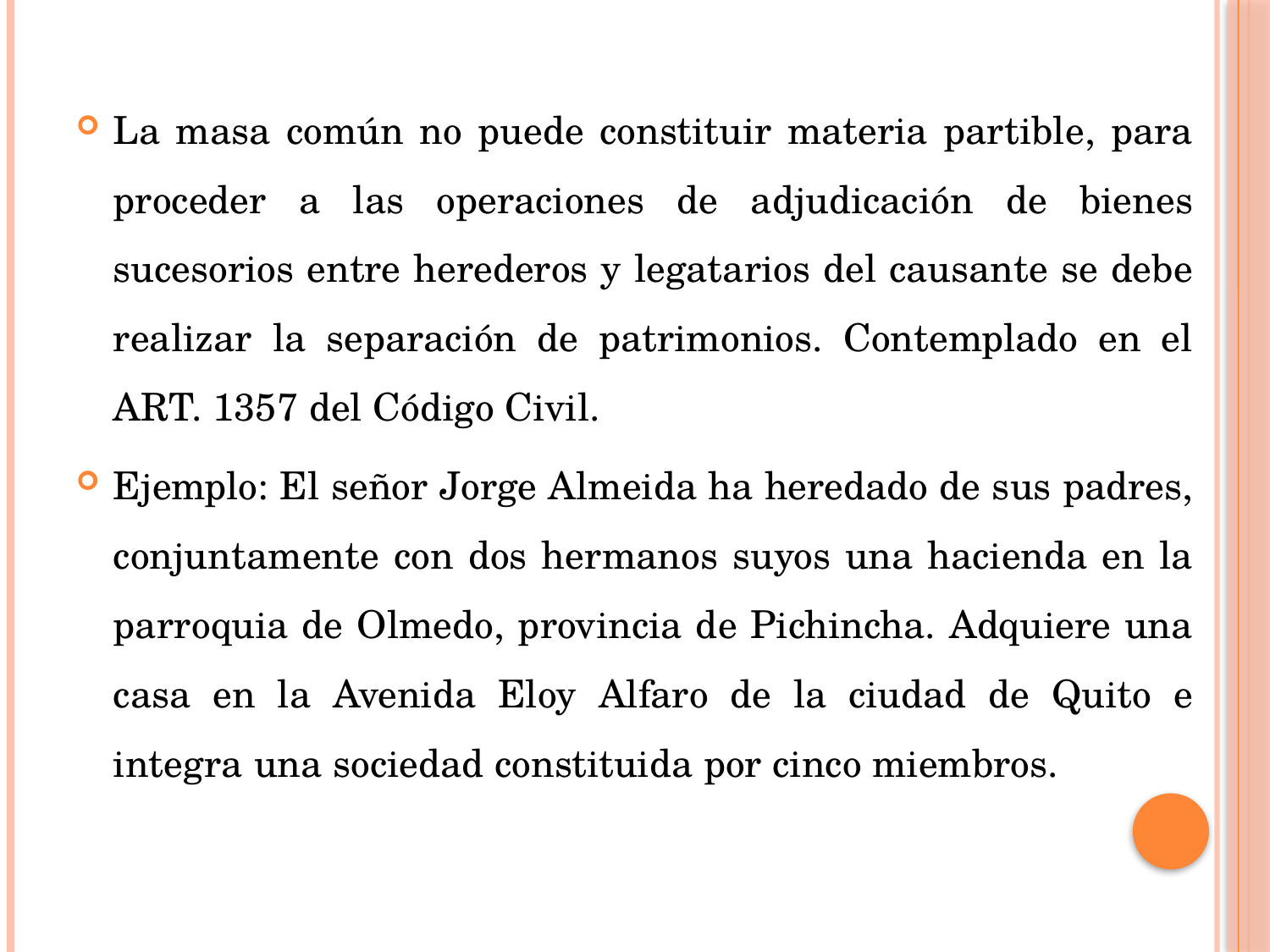

La masa común no puede constituir materia partible, para proceder a las operaciones de adjudicación de bienes sucesorios entre herederos y legatarios del causante se debe realizar la separación de patrimonios. Contemplado en el ART. 1357 del Código Civil.
Ejemplo: El señor Jorge Almeida ha heredado de sus padres, conjuntamente con dos hermanos suyos una hacienda en la parroquia de Olmedo, provincia de Pichincha. Adquiere una casa en la Avenida Eloy Alfaro de la ciudad de Quito e integra una sociedad constituida por cinco miembros.